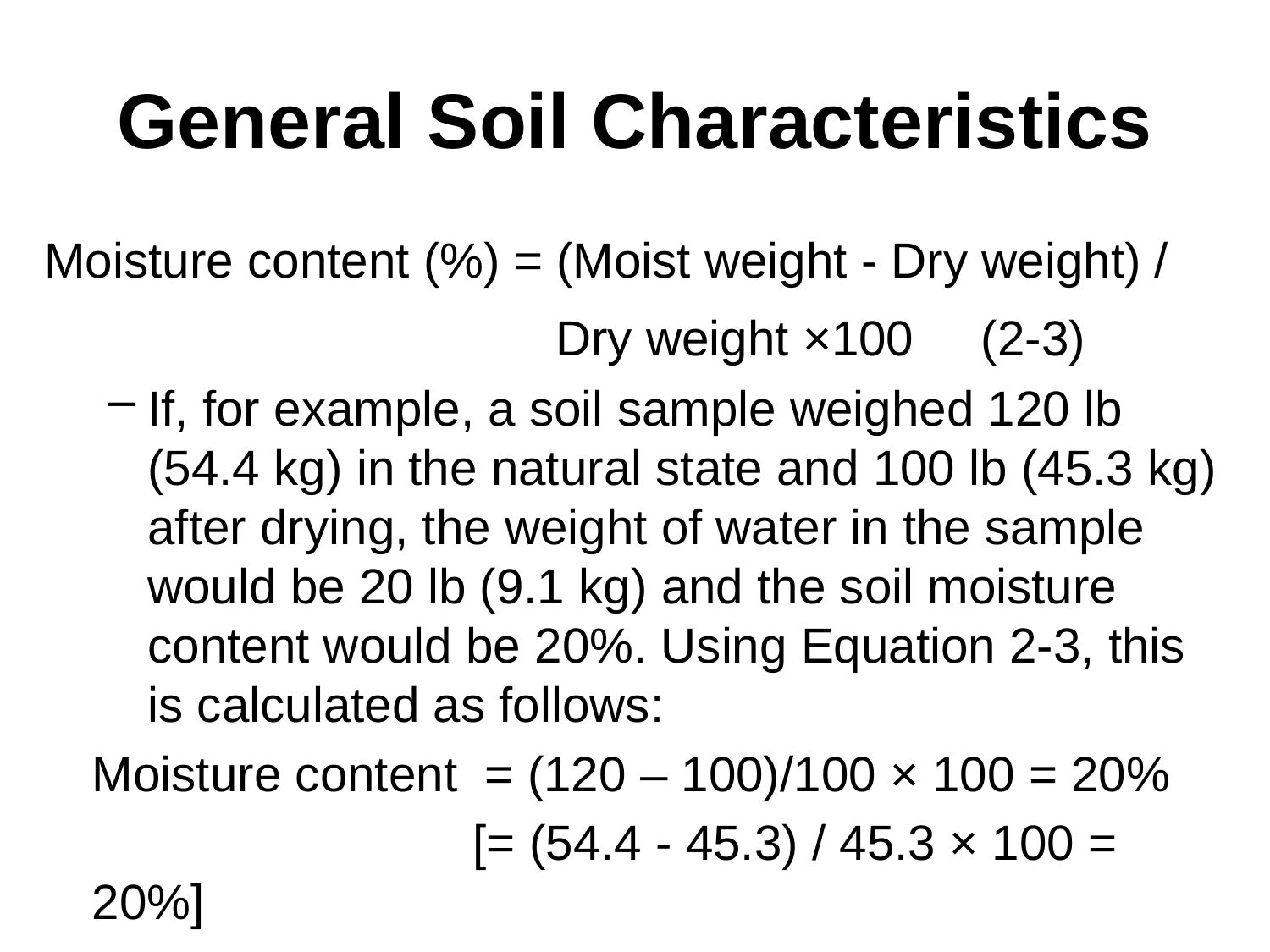

# General Soil Characteristics
Moisture content (%) = (Moist weight - Dry weight) /
				      Dry weight ×100 	(2-3)
If, for example, a soil sample weighed 120 lb (54.4 kg) in the natural state and 100 lb (45.3 kg) after drying, the weight of water in the sample would be 20 lb (9.1 kg) and the soil moisture content would be 20%. Using Equation 2-3, this is calculated as follows:
	Moisture content  = (120 – 100)/100 × 100 = 20%
				[= (54.4 - 45.3) / 45.3 × 100 = 20%]